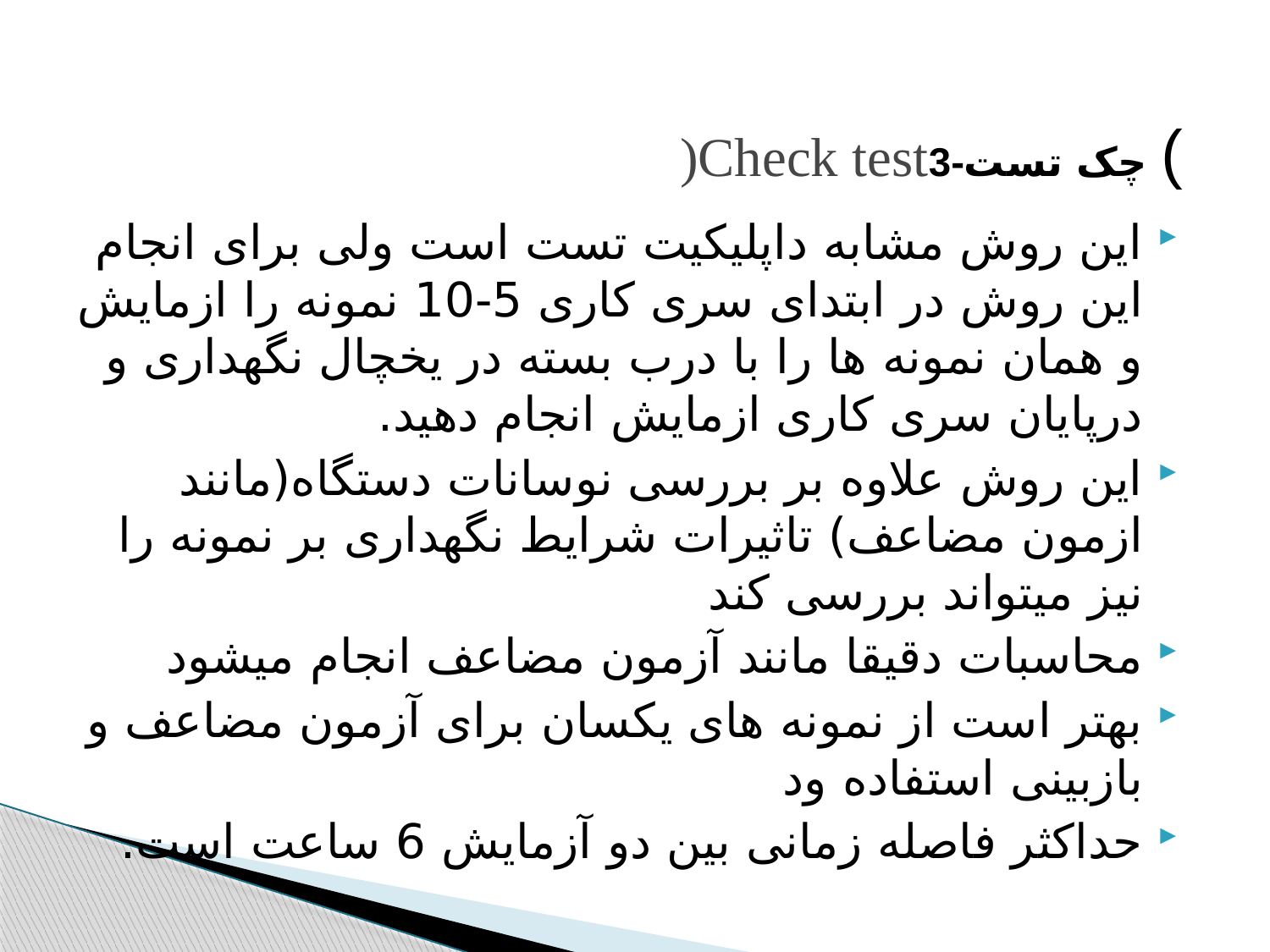

# )Check test3-چک تست (
این روش مشابه داپلیکیت تست است ولی برای انجام این روش در ابتدای سری کاری 5-10 نمونه را ازمایش و همان نمونه ها را با درب بسته در یخچال نگهداری و درپایان سری کاری ازمایش انجام دهید.
این روش علاوه بر بررسی نوسانات دستگاه(مانند ازمون مضاعف) تاثیرات شرایط نگهداری بر نمونه را نیز میتواند بررسی کند
محاسبات دقیقا مانند آزمون مضاعف انجام میشود
بهتر است از نمونه های یکسان برای آزمون مضاعف و بازبینی استفاده ود
حداکثر فاصله زمانی بین دو آزمایش 6 ساعت است.